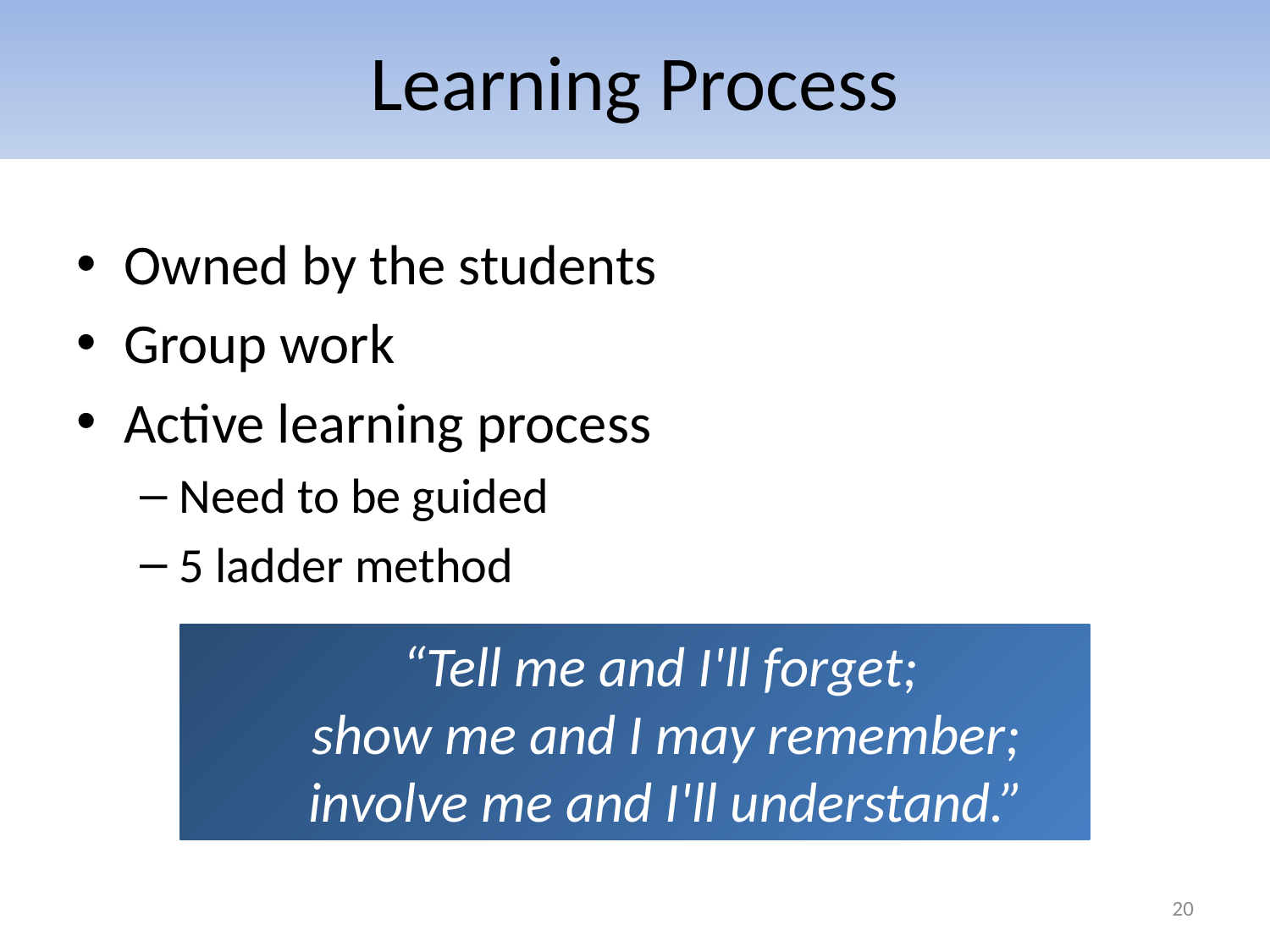

# Learning Process
Owned by the students
Group work
Active learning process
Need to be guided
5 ladder method
“Tell me and I'll forget;
show me and I may remember; involve me and I'll understand.”
20